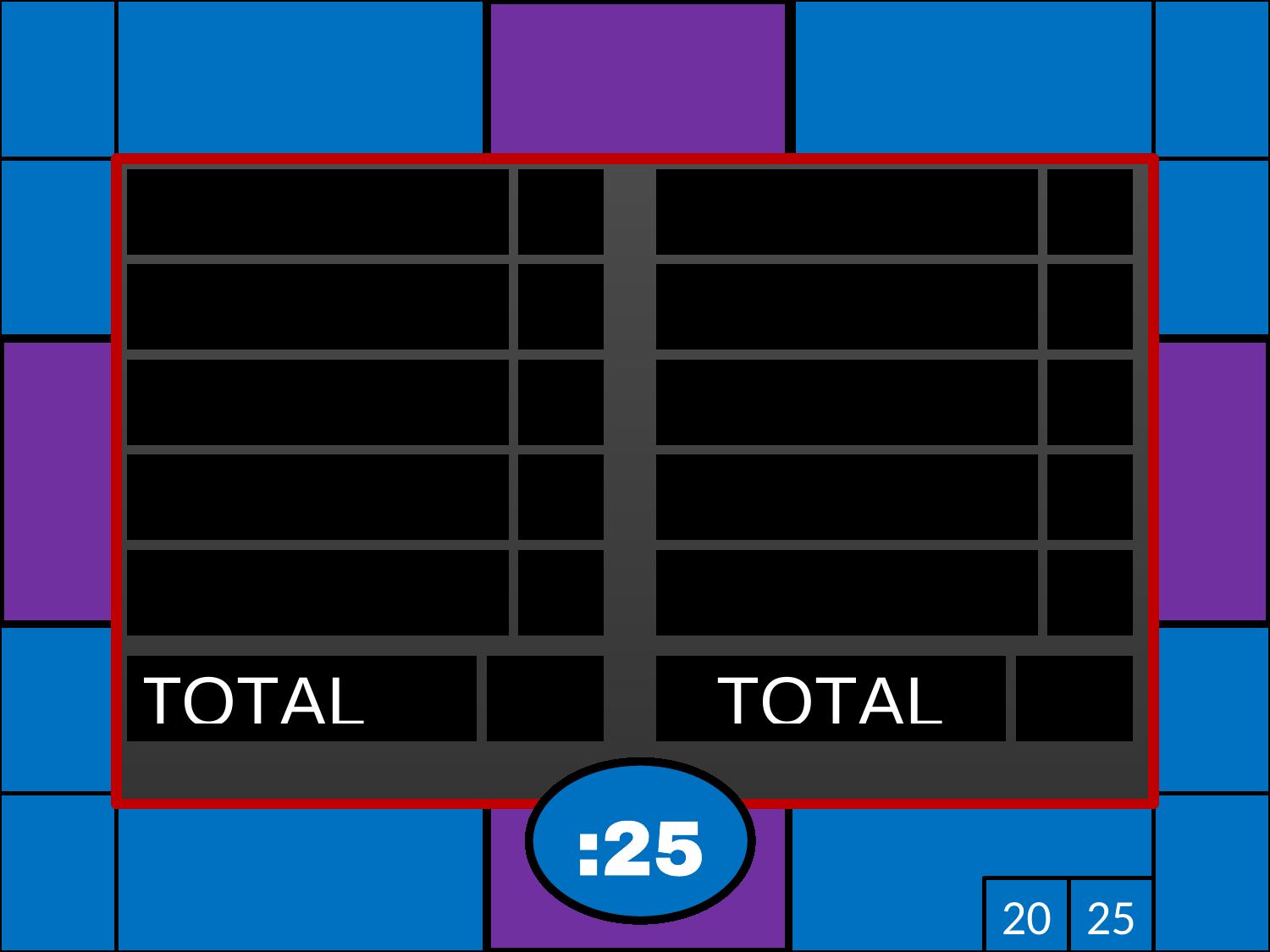

:00
:01
:02
:03
:04
:05
:06
:07
:08
:09
:10
:11
:12
:13
:14
:15
:16
:17
:18
:19
:20
:00
:01
:02
:03
:04
:05
:06
:07
:08
:09
:10
:11
:12
:13
:14
:15
:16
:17
:18
:19
:20
:21
:22
:23
:24
:25

20
25